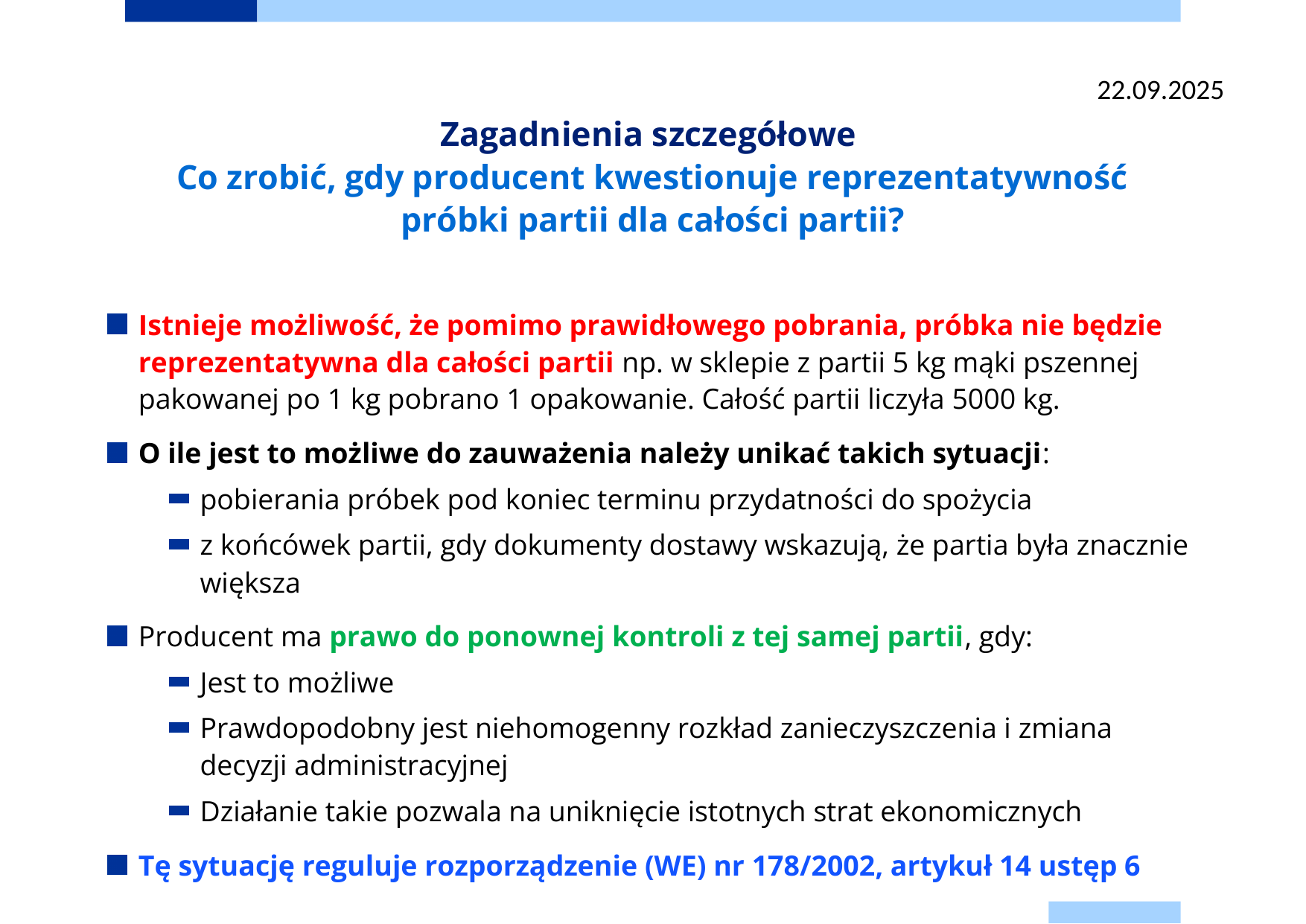

22.09.2025
# Zagadnienia szczegółowe Co zrobić, gdy producent kwestionuje reprezentatywność próbki partii dla całości partii?
Istnieje możliwość, że pomimo prawidłowego pobrania, próbka nie będzie reprezentatywna dla całości partii np. w sklepie z partii 5 kg mąki pszennej pakowanej po 1 kg pobrano 1 opakowanie. Całość partii liczyła 5000 kg.
O ile jest to możliwe do zauważenia należy unikać takich sytuacji:
pobierania próbek pod koniec terminu przydatności do spożycia
z końcówek partii, gdy dokumenty dostawy wskazują, że partia była znacznie większa
Producent ma prawo do ponownej kontroli z tej samej partii, gdy:
Jest to możliwe
Prawdopodobny jest niehomogenny rozkład zanieczyszczenia i zmiana decyzji administracyjnej
Działanie takie pozwala na uniknięcie istotnych strat ekonomicznych
Tę sytuację reguluje rozporządzenie (WE) nr 178/2002, artykuł 14 ustęp 6